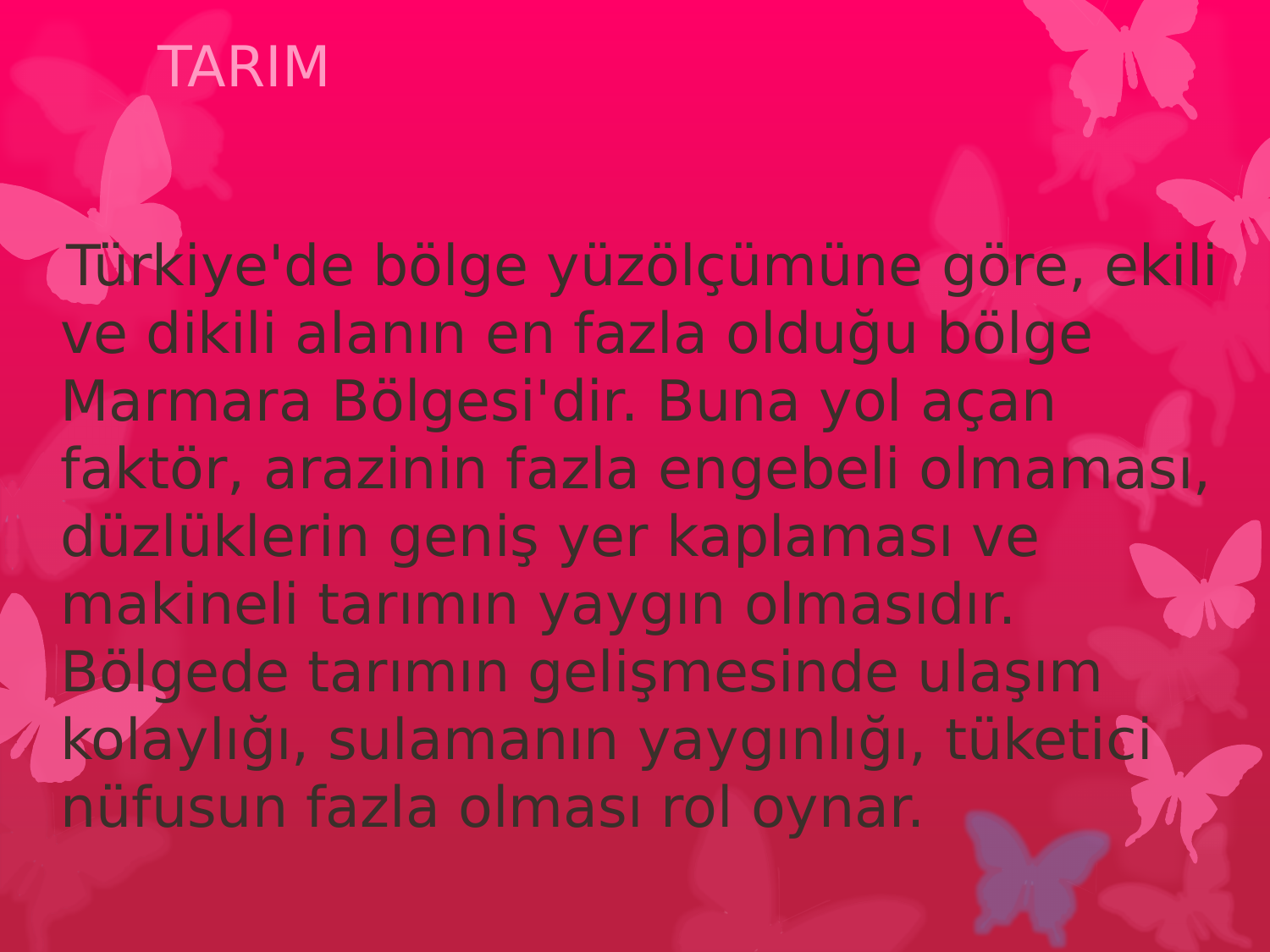

# TARIM
   Türkiye'de bölge yüzölçümüne göre, ekili ve dikili alanın en fazla olduğu bölge Marmara Bölgesi'dir. Buna yol açan faktör, arazinin fazla engebeli olmaması, düzlüklerin geniş yer kaplaması ve makineli tarımın yaygın olmasıdır. Bölgede tarımın gelişmesinde ulaşım kolaylığı, sulamanın yaygınlığı, tüketici nüfusun fazla olması rol oynar.